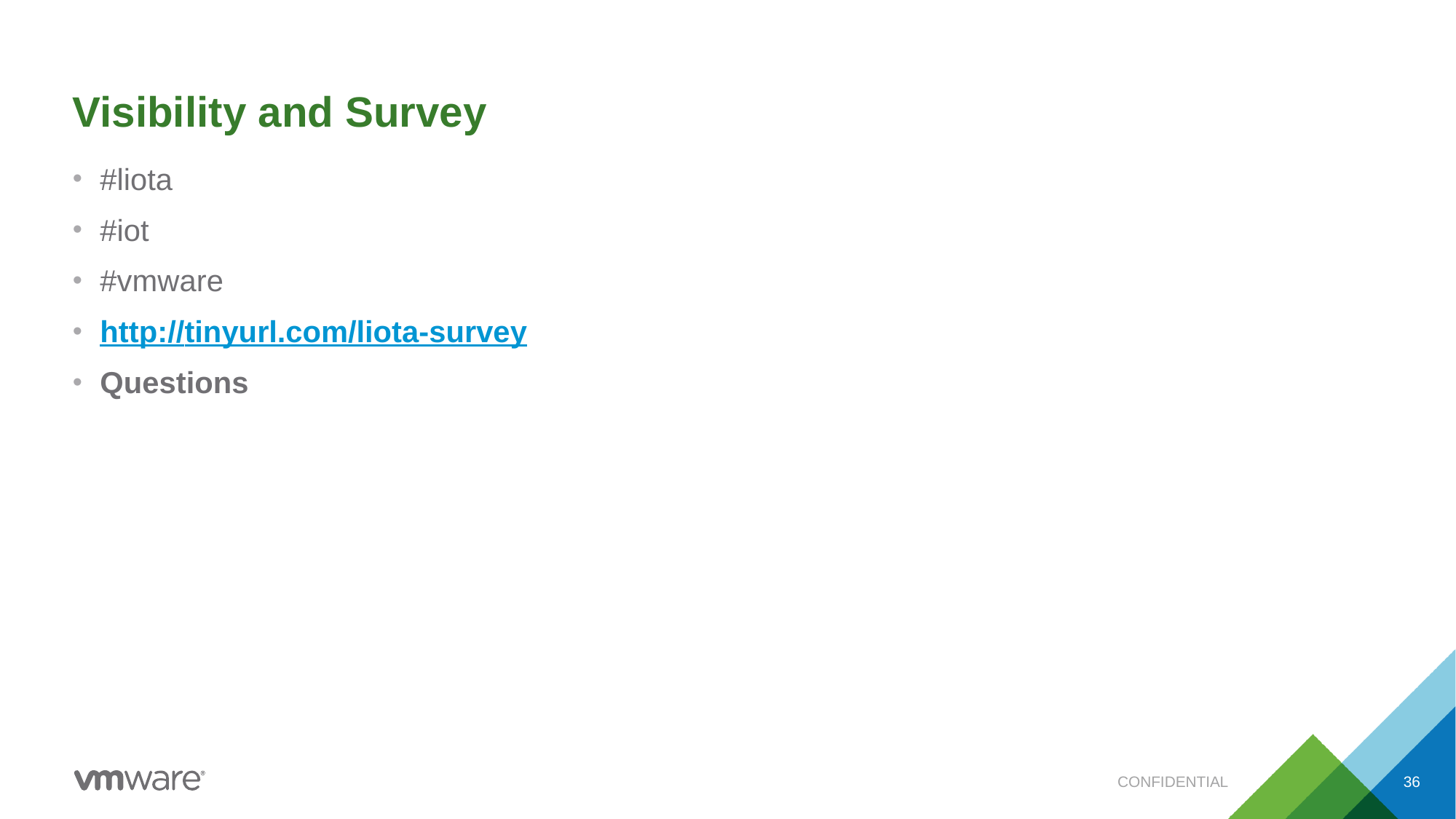

# Visibility and Survey
#liota
#iot
#vmware
http://tinyurl.com/liota-survey
Questions

CONFIDENTIAL
36